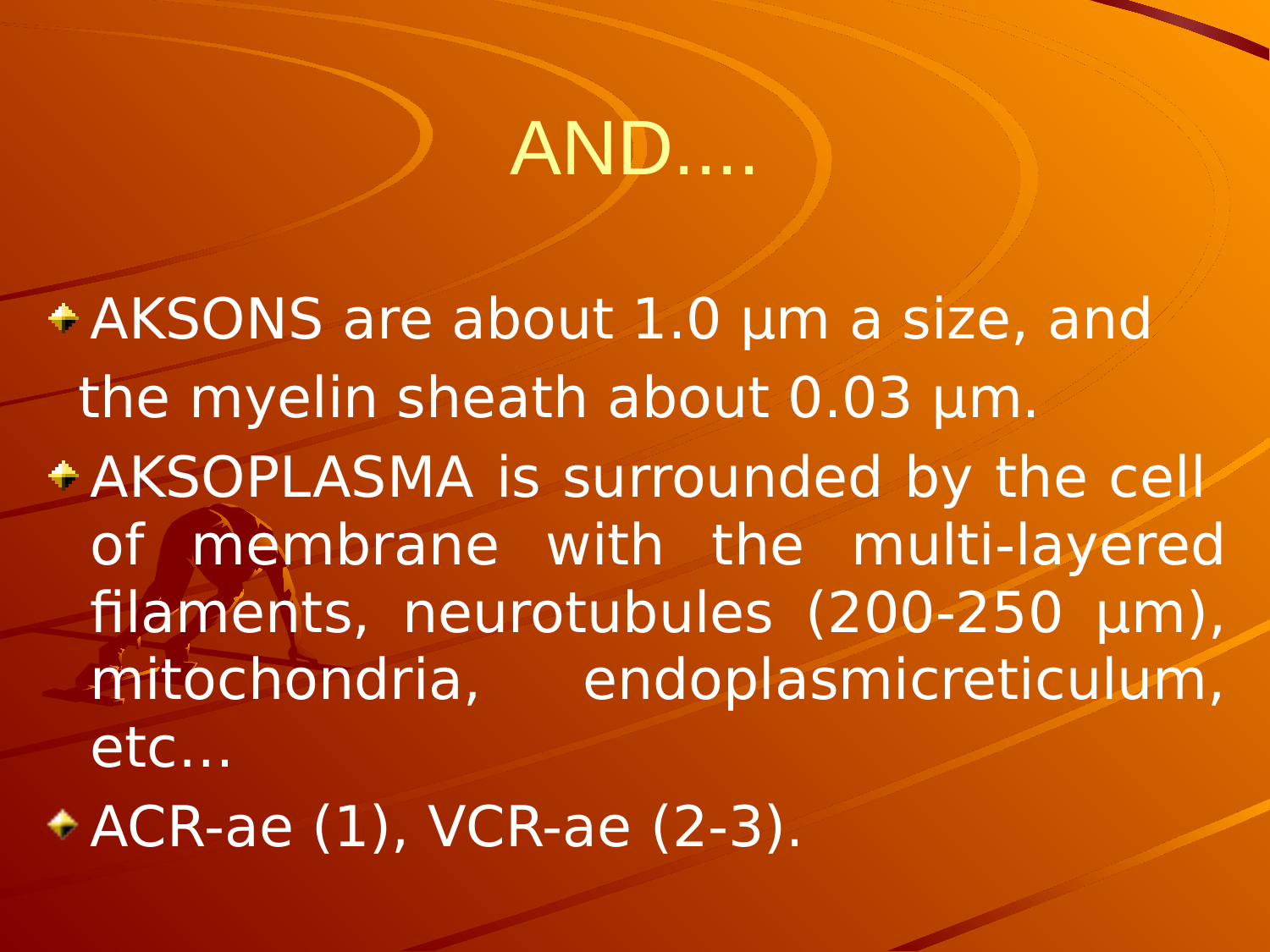

# AND....
АKSONS are about 1.0 μm a size, and
  the myelin sheath about 0.03 μm.
АKSOPLASMA is surrounded by the cell  of membrane with the multi-layered filaments, neurotubules (200-250 μm), mitochondria, endoplasmicreticulum, etc…
ACR-ae (1), VCR-ae (2-3).